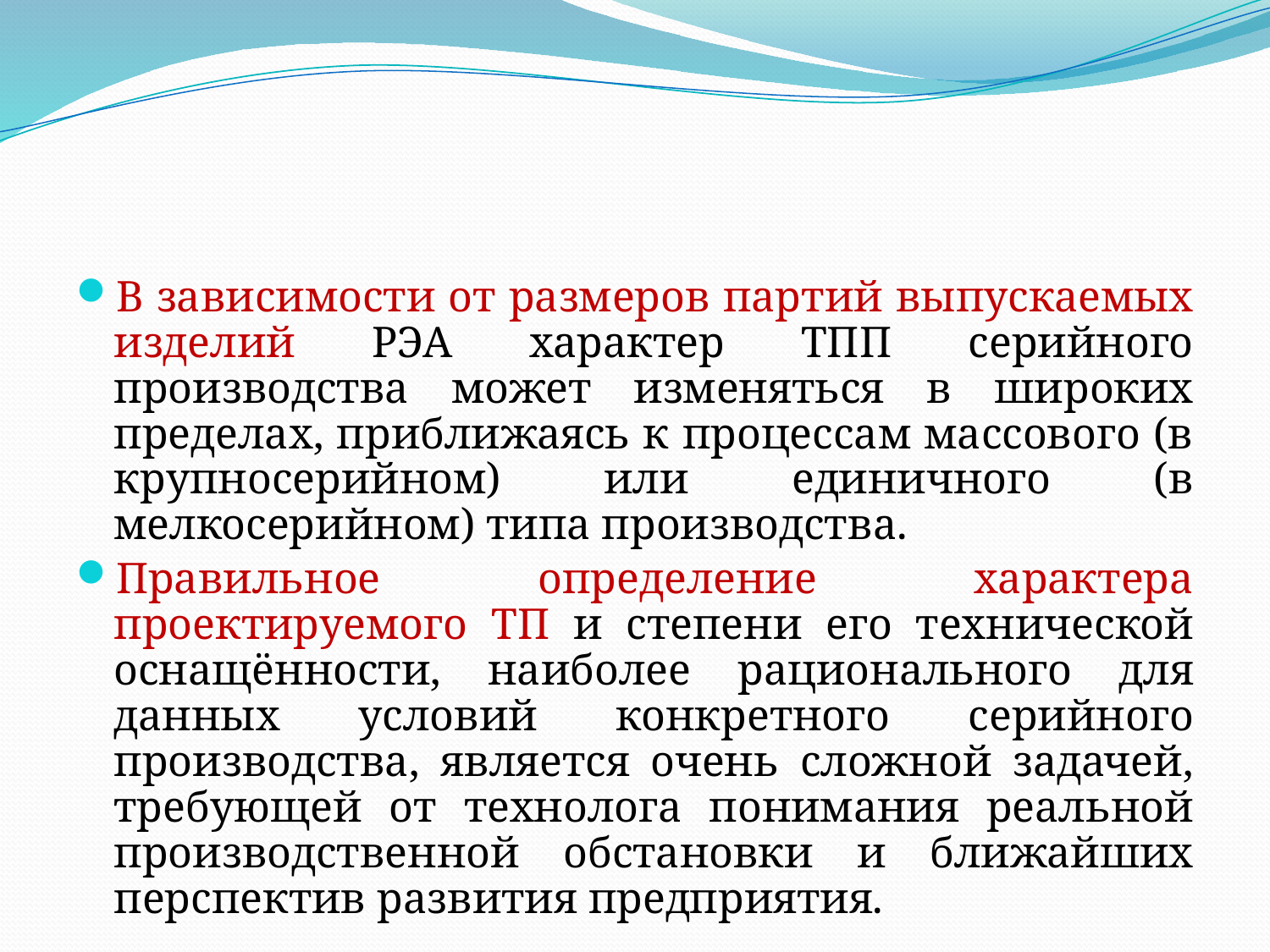

В зависимости от размеров партий выпускаемых изделий РЭА характер ТПП серийного производства может изменяться в широких пределах, приближаясь к процессам массового (в крупносерийном) или единичного (в мелкосерийном) типа производства.
Правильное определение характера проектируемого ТП и степени его технической оснащённости, наиболее рационального для данных условий конкретного серийного производства, является очень сложной задачей, требующей от технолога понимания реальной производственной обстановки и ближайших перспектив развития предприятия.